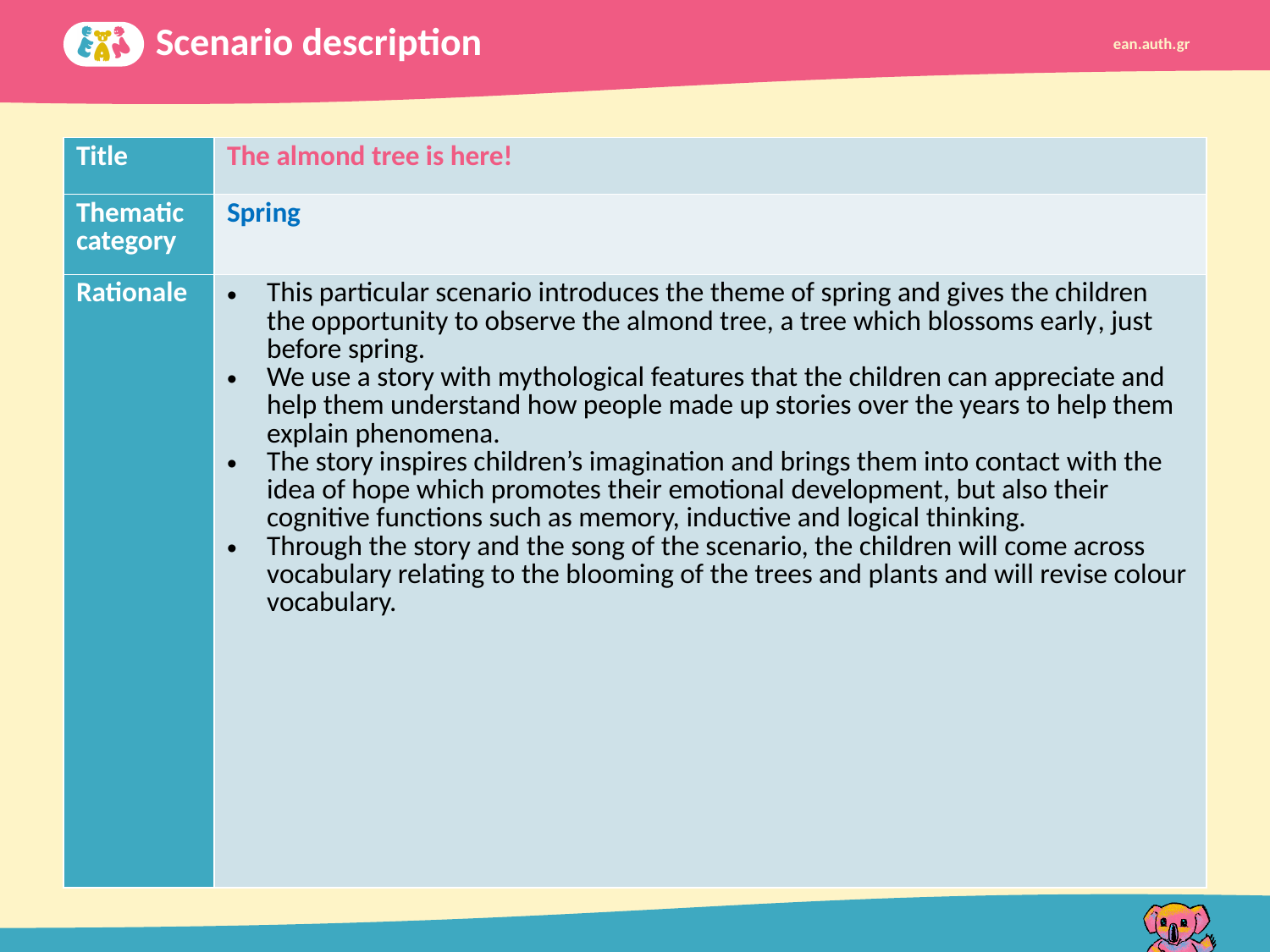

Scenario description
| Title | The almond tree is here! |
| --- | --- |
| Thematic category | Spring |
| Rationale | This particular scenario introduces the theme of spring and gives the children the opportunity to observe the almond tree, a tree which blossoms early, just before spring. We use a story with mythological features that the children can appreciate and help them understand how people made up stories over the years to help them explain phenomena. The story inspires children’s imagination and brings them into contact with the idea of hope which promotes their emotional development, but also their cognitive functions such as memory, inductive and logical thinking. Through the story and the song of the scenario, the children will come across vocabulary relating to the blooming of the trees and plants and will revise colour vocabulary. |